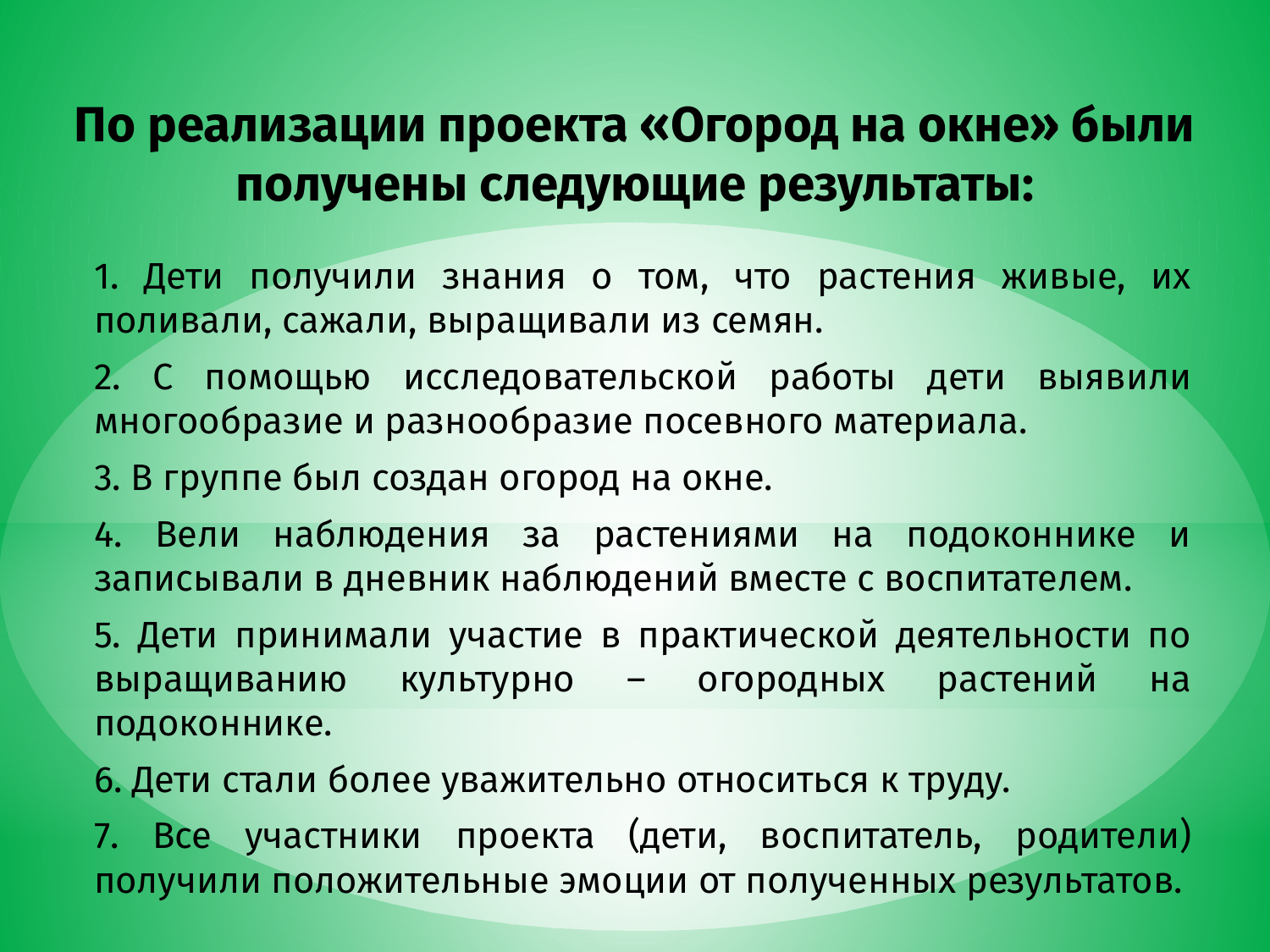

# По реализации проекта «Огород на окне» были получены следующие результаты:
1. Дети получили знания о том, что растения живые, их поливали, сажали, выращивали из семян.
2. С помощью исследовательской работы дети выявили многообразие и разнообразие посевного материала.
3. В группе был создан огород на окне.
4. Вели наблюдения за растениями на подоконнике и записывали в дневник наблюдений вместе с воспитателем.
5. Дети принимали участие в практической деятельности по выращиванию культурно – огородных растений на подоконнике.
6. Дети стали более уважительно относиться к труду.
7. Все участники проекта (дети, воспитатель, родители) получили положительные эмоции от полученных результатов.